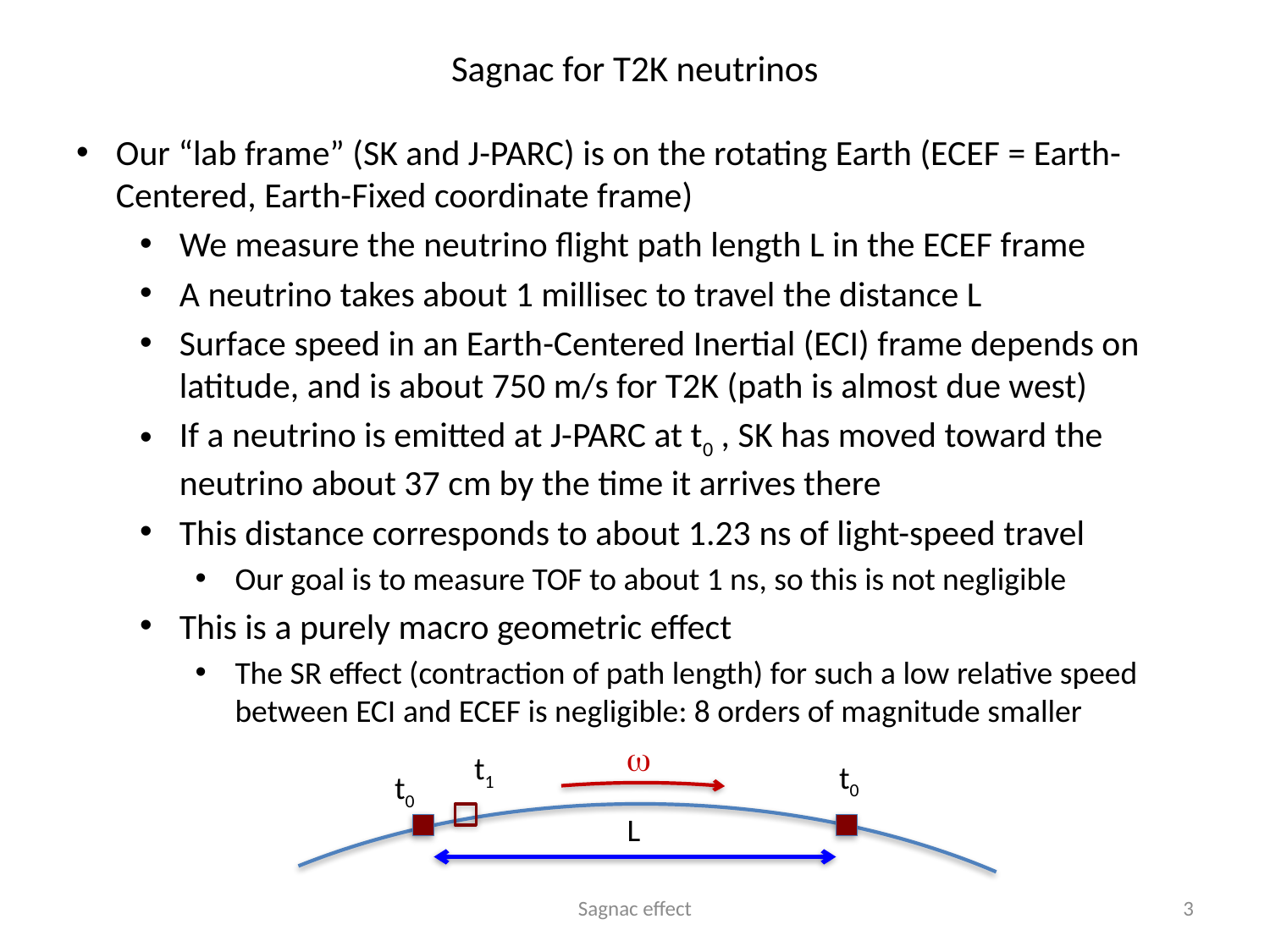

# Sagnac for T2K neutrinos
Our “lab frame” (SK and J-PARC) is on the rotating Earth (ECEF = Earth-Centered, Earth-Fixed coordinate frame)
We measure the neutrino flight path length L in the ECEF frame
A neutrino takes about 1 millisec to travel the distance L
Surface speed in an Earth-Centered Inertial (ECI) frame depends on latitude, and is about 750 m/s for T2K (path is almost due west)
If a neutrino is emitted at J-PARC at t0 , SK has moved toward the neutrino about 37 cm by the time it arrives there
This distance corresponds to about 1.23 ns of light-speed travel
Our goal is to measure TOF to about 1 ns, so this is not negligible
This is a purely macro geometric effect
The SR effect (contraction of path length) for such a low relative speed between ECI and ECEF is negligible: 8 orders of magnitude smaller
ω

L

t1
t0
t0
Sagnac effect
3